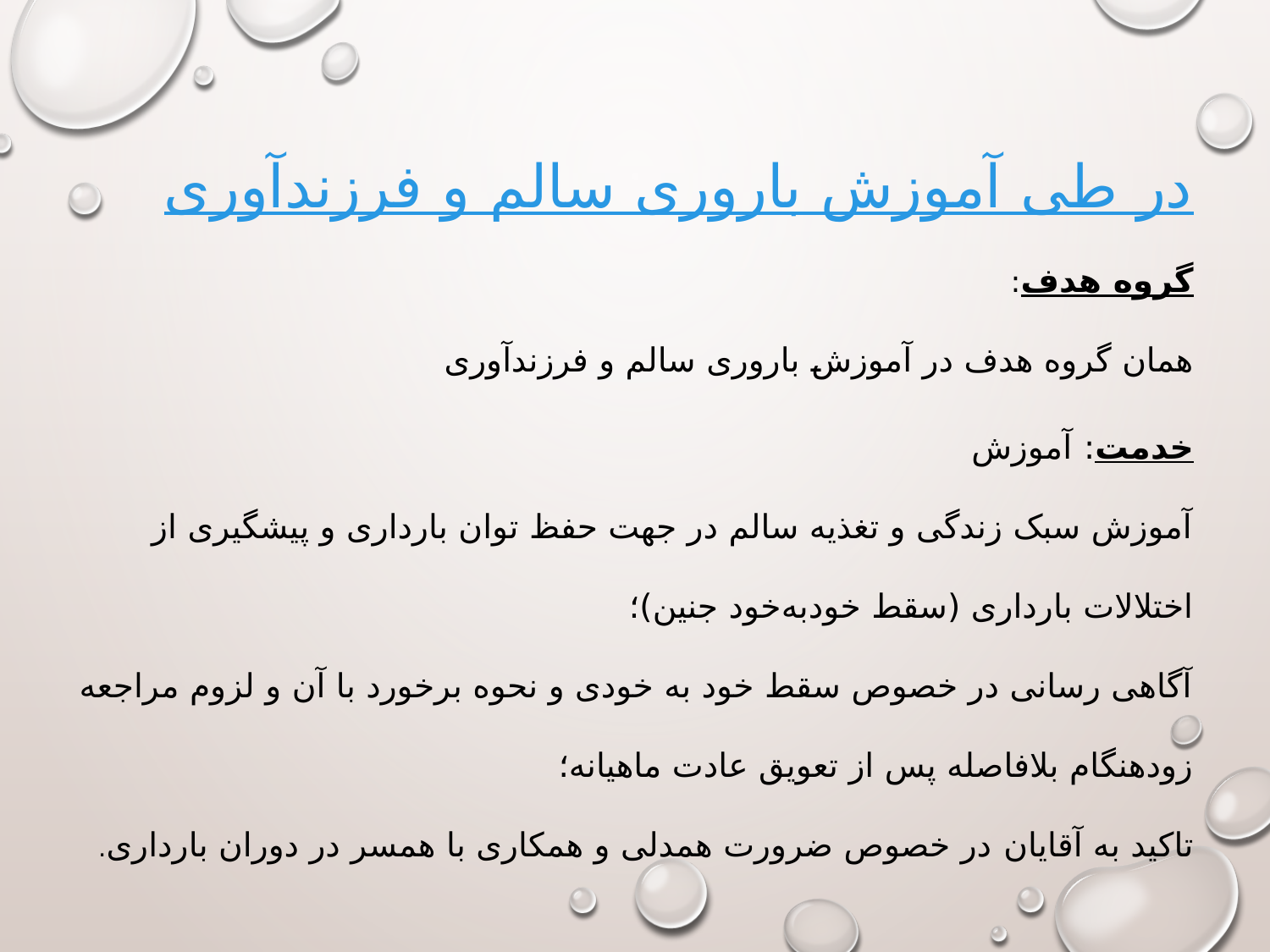

# در طی آموزش باروری سالم و فرزندآوری گروه هدف: همان گروه هدف در آموزش باروری سالم و فرزندآوری خدمت: آموزش آموزش سبک زندگی و تغذیه سالم در جهت حفظ توان بارداری و پیشگیری از اختلالات بارداری (سقط خودبه‌خود جنین)؛ آگاهی رسانی در خصوص سقط خود به خودی و نحوه برخورد با آن و لزوم مراجعه زودهنگام بلافاصله پس از تعویق عادت ماهیانه؛ تاکید به آقایان در خصوص ضرورت همدلی و همکاری با همسر در دوران بارداری.